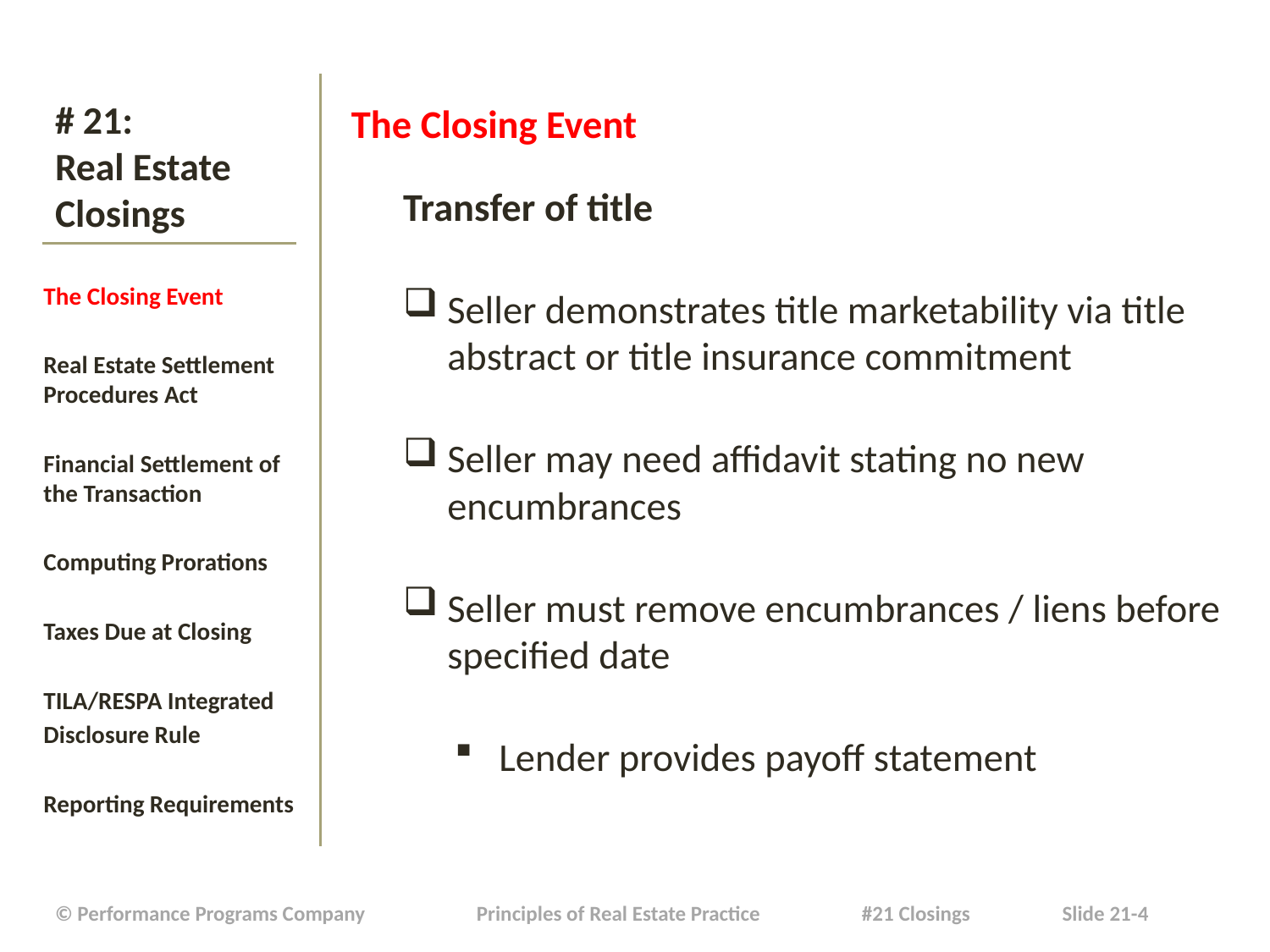

The Closing Event

Transfer of title
Seller demonstrates title marketability via title abstract or title insurance commitment
Seller may need affidavit stating no new encumbrances
Seller must remove encumbrances / liens before specified date
Lender provides payoff statement

# # 21: Real Estate Closings

The Closing Event

Real Estate Settlement Procedures Act

Financial Settlement of the Transaction

Computing Prorations

Taxes Due at Closing

TILA/RESPA Integrated
Disclosure Rule

Reporting Requirements

| © Performance Programs Company Principles of Real Estate Practice #21 Closings Slide 21-4 |
| --- |